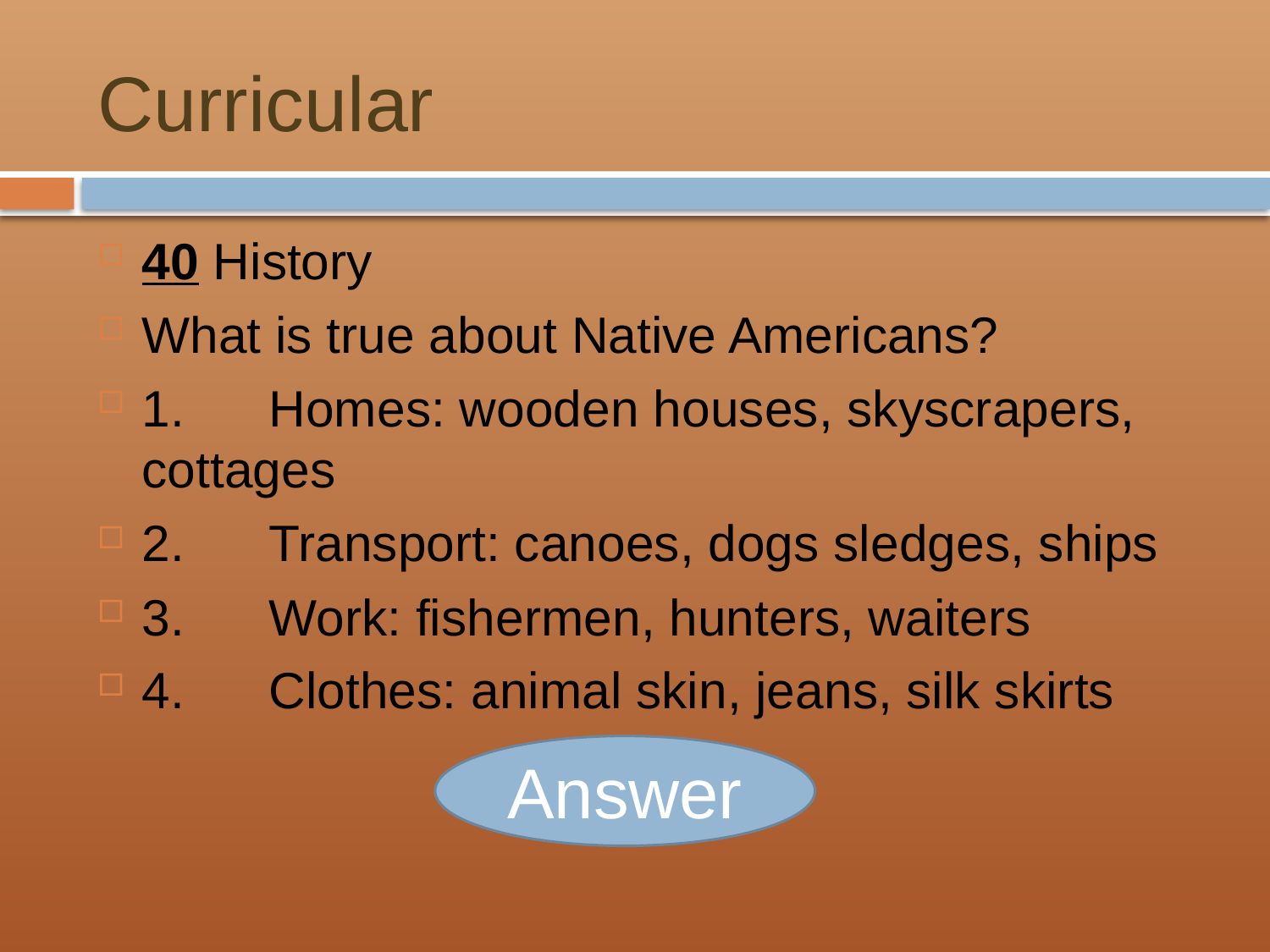

# Curricular
40 History
What is true about Native Americans?
1.	Homes: wooden houses, skyscrapers, cottages
2.	Transport: canoes, dogs sledges, ships
3.	Work: fishermen, hunters, waiters
4.	Clothes: animal skin, jeans, silk skirts
Answer